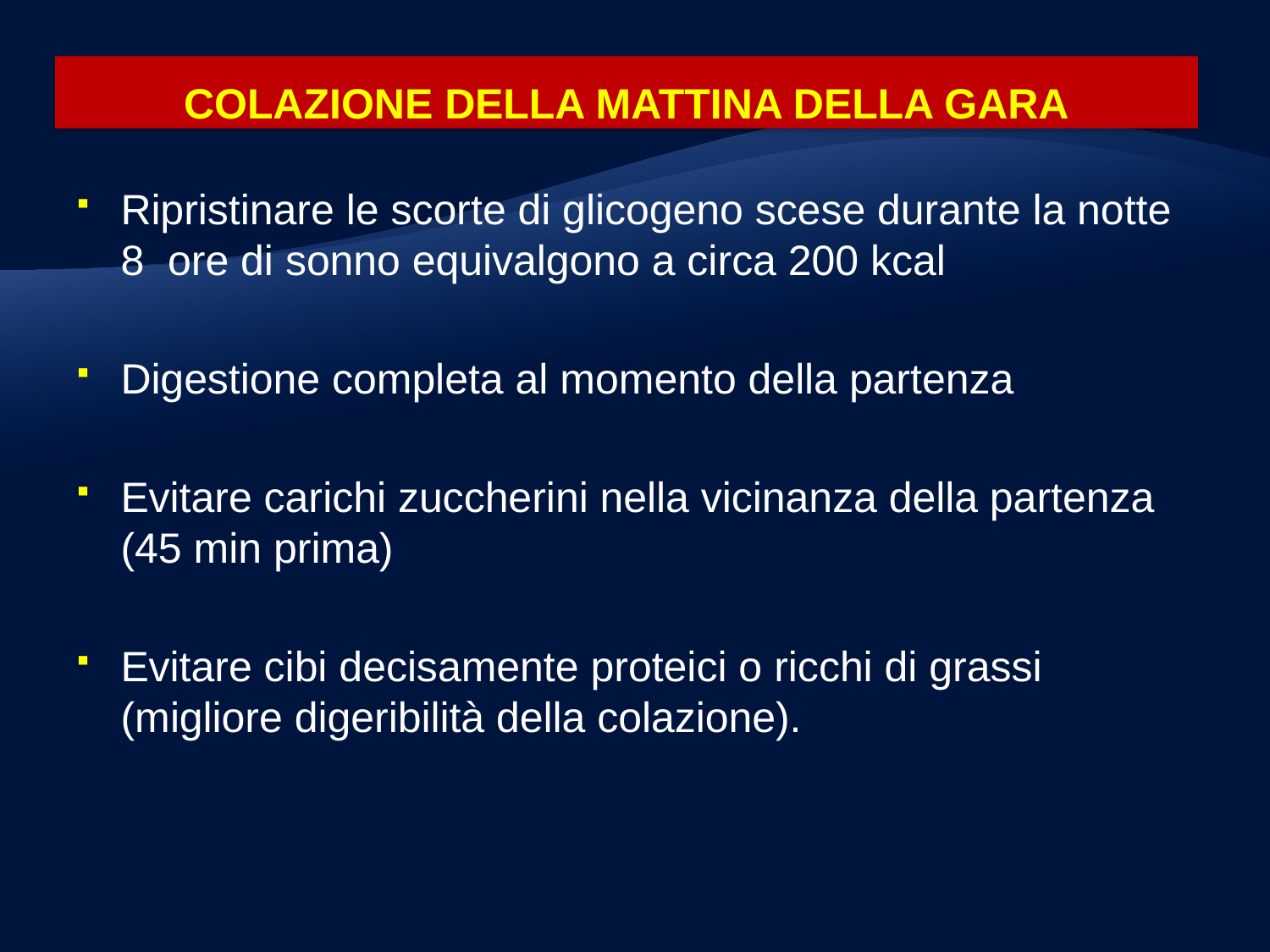

# COLAZIONE DELLA MATTINA DELLA GARA
Ripristinare le scorte di glicogeno scese durante la notte 8  ore di sonno equivalgono a circa 200 kcal

Digestione completa al momento della partenza

Evitare carichi zuccherini nella vicinanza della partenza (45 min prima)

Evitare cibi decisamente proteici o ricchi di grassi (migliore digeribilità della colazione).